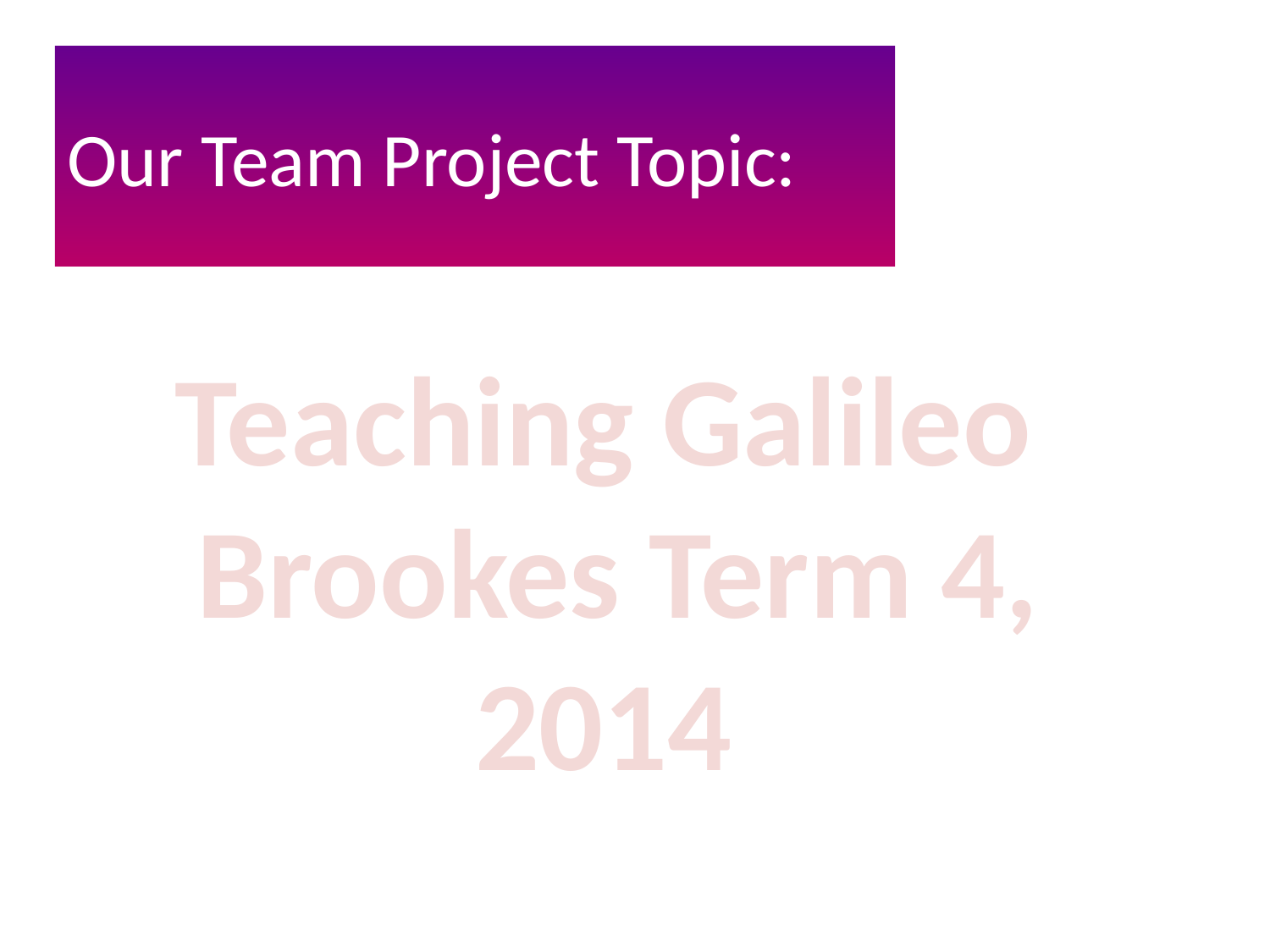

Our Team Project Topic:
# Teaching Galileo Brookes Term 4, 2014